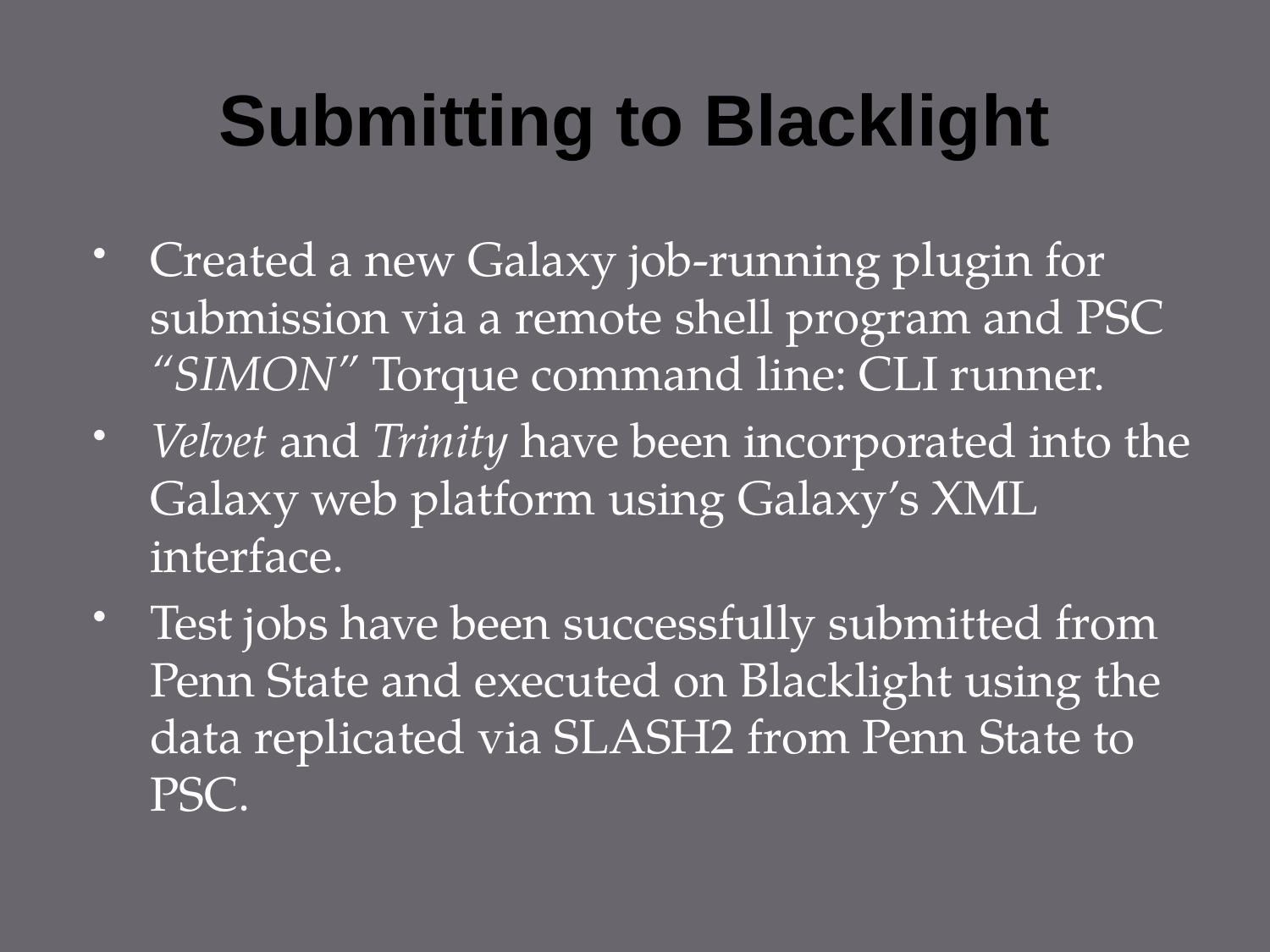

# Submitting to Blacklight
Created a new Galaxy job-running plugin for submission via a remote shell program and PSC “SIMON” Torque command line: CLI runner.
Velvet and Trinity have been incorporated into the Galaxy web platform using Galaxy’s XML interface.
Test jobs have been successfully submitted from Penn State and executed on Blacklight using the data replicated via SLASH2 from Penn State to PSC.